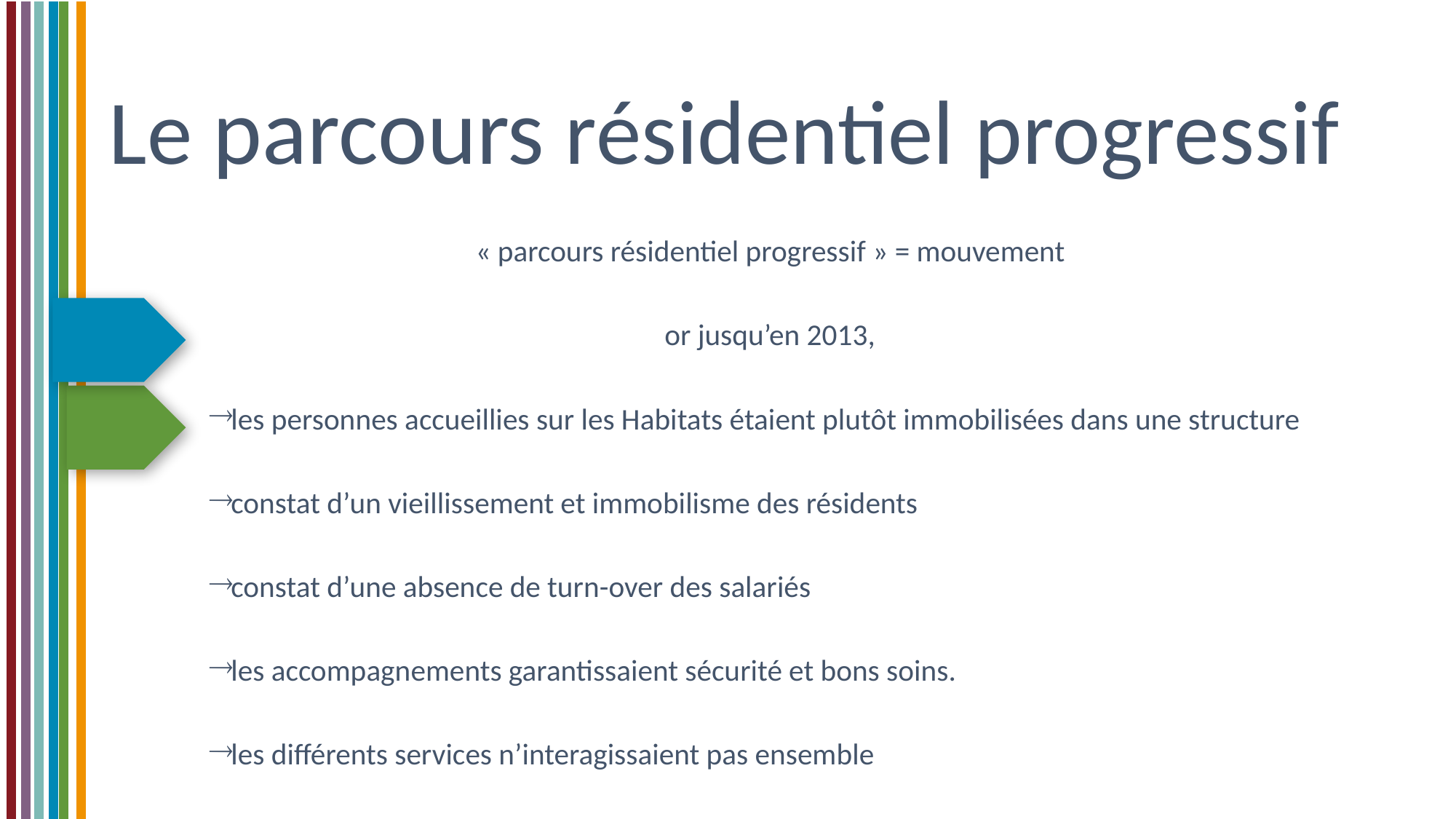

Le parcours résidentiel progressif

 « parcours résidentiel progressif » = mouvement

or jusqu’en 2013,

 les personnes accueillies sur les Habitats étaient plutôt immobilisées dans une structure

 constat d’un vieillissement et immobilisme des résidents

 constat d’une absence de turn-over des salariés

 les accompagnements garantissaient sécurité et bons soins.

 les différents services n’interagissaient pas ensemble